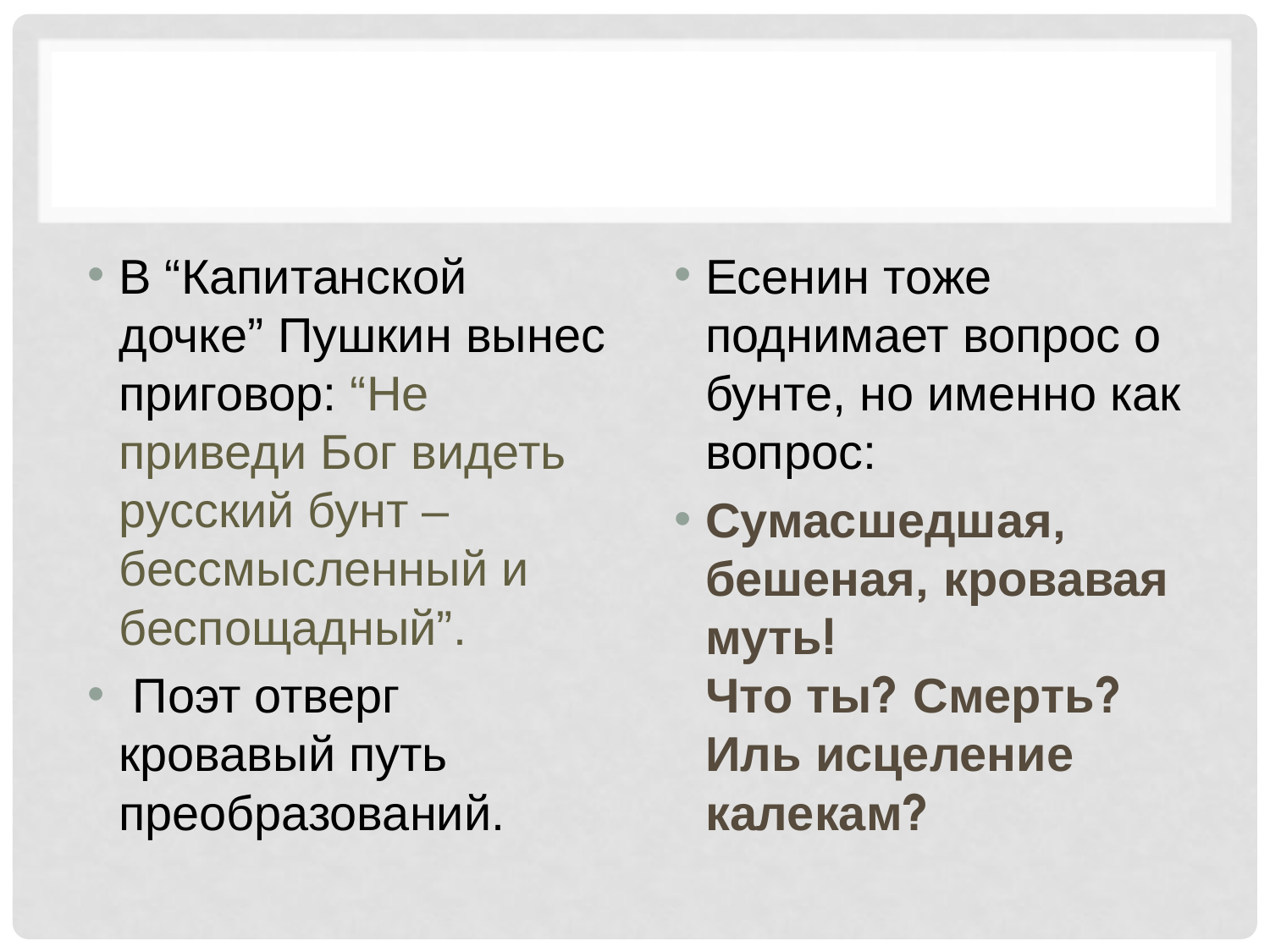

#
В “Капитанской дочке” Пушкин вынес приговор: “Не приведи Бог видеть русский бунт – бессмысленный и беспощадный”.
 Поэт отверг кровавый путь преобразований.
Есенин тоже поднимает вопрос о бунте, но именно как вопрос:
Сумасшедшая, бешеная, кровавая муть!
Что ты? Смерть? Иль исцеление калекам?